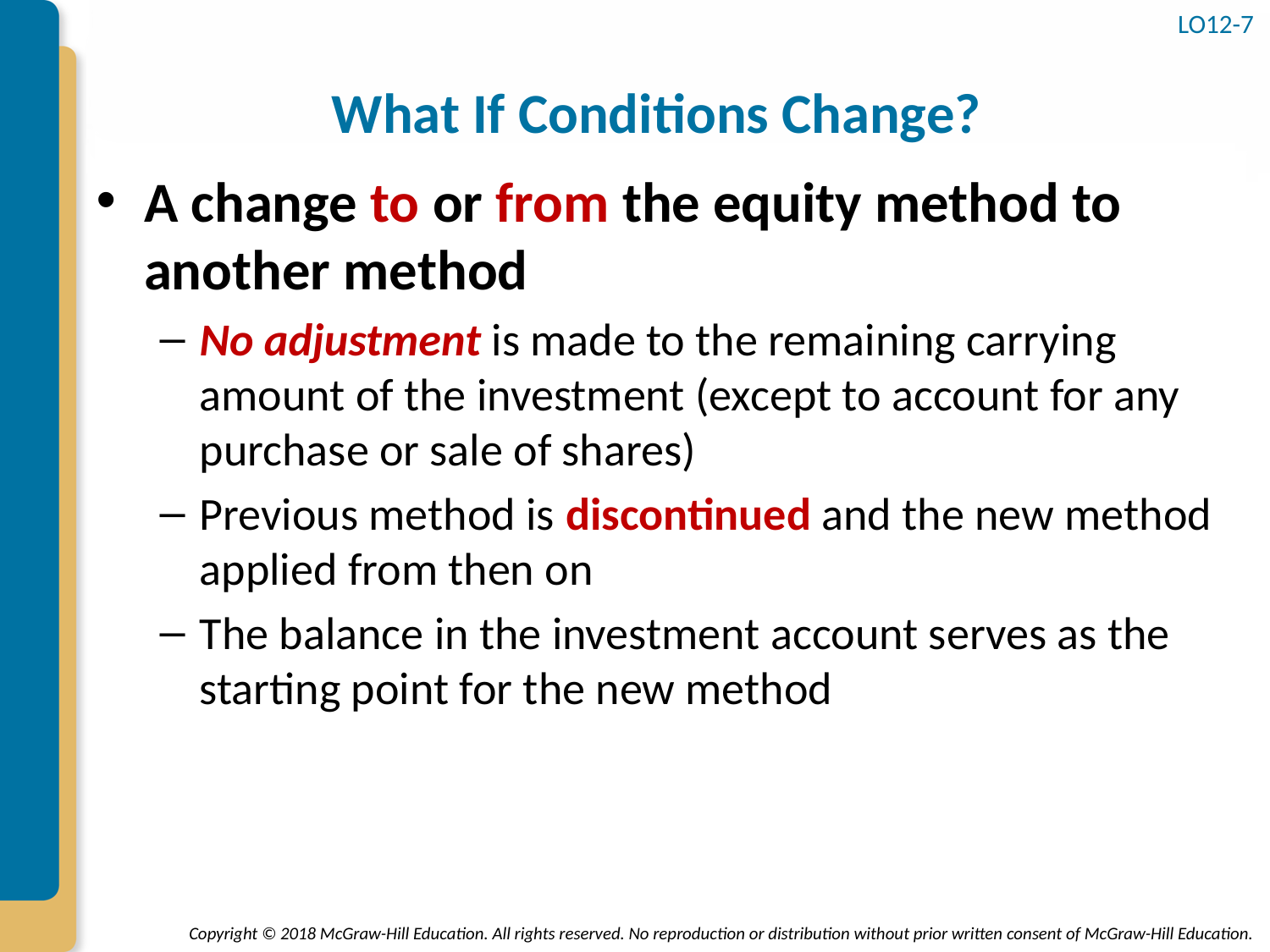

LO12-7
# What If Conditions Change?
A change to or from the equity method to another method
No adjustment is made to the remaining carrying amount of the investment (except to account for any purchase or sale of shares)
Previous method is discontinued and the new method applied from then on
The balance in the investment account serves as the starting point for the new method